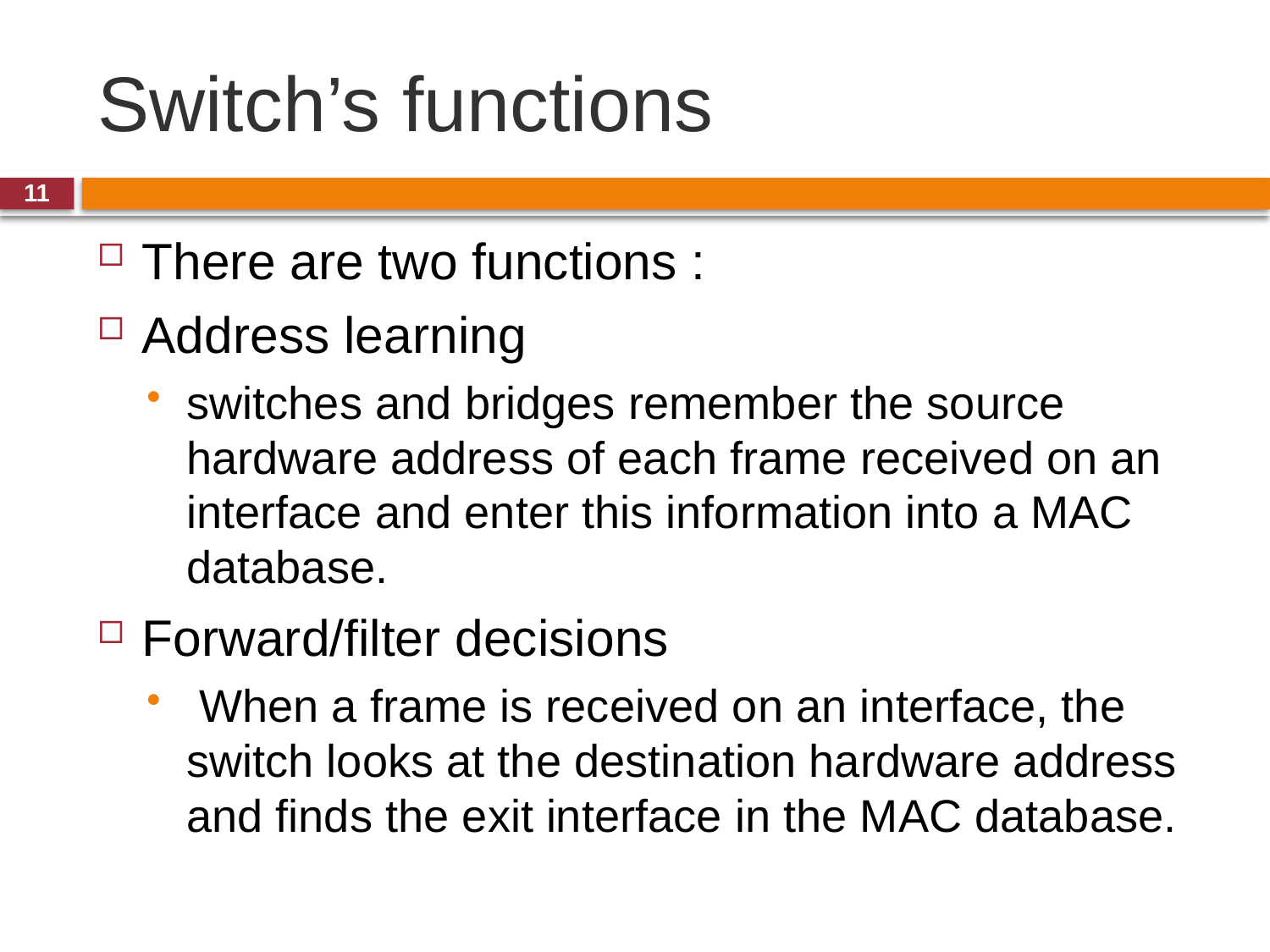

# Switch’s functions
11
There are two functions :
Address learning
switches and bridges remember the source hardware address of each frame received on an interface and enter this information into a MAC database.
Forward/filter decisions
 When a frame is received on an interface, the switch looks at the destination hardware address and finds the exit interface in the MAC database.